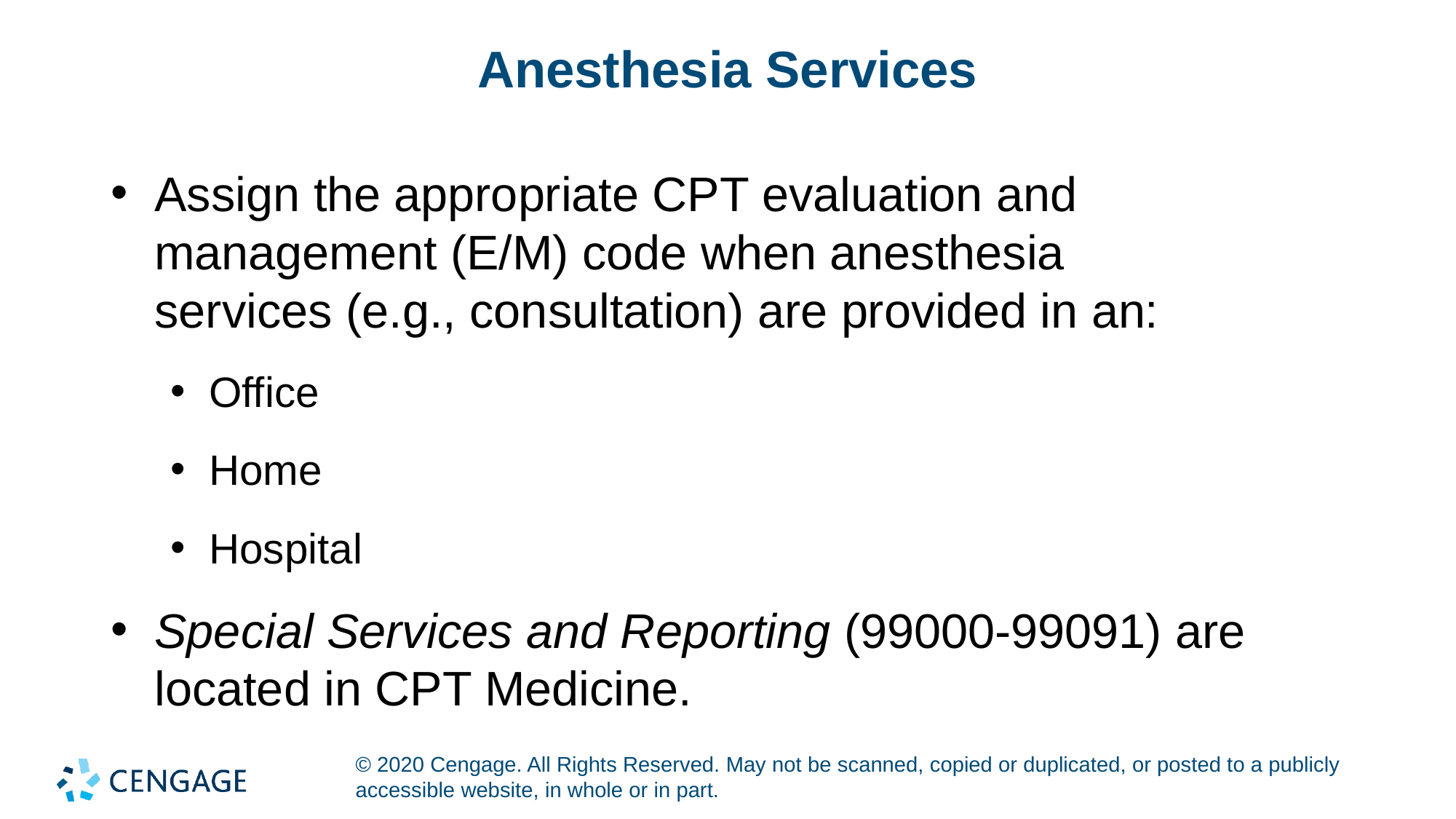

# Anesthesia Services
Assign the appropriate CPT evaluation and management (E/M) code when anesthesia
services (e.g., consultation) are provided in an:
Office
Home
Hospital
Special Services and Reporting (99000-99091) are located in CPT Medicine.